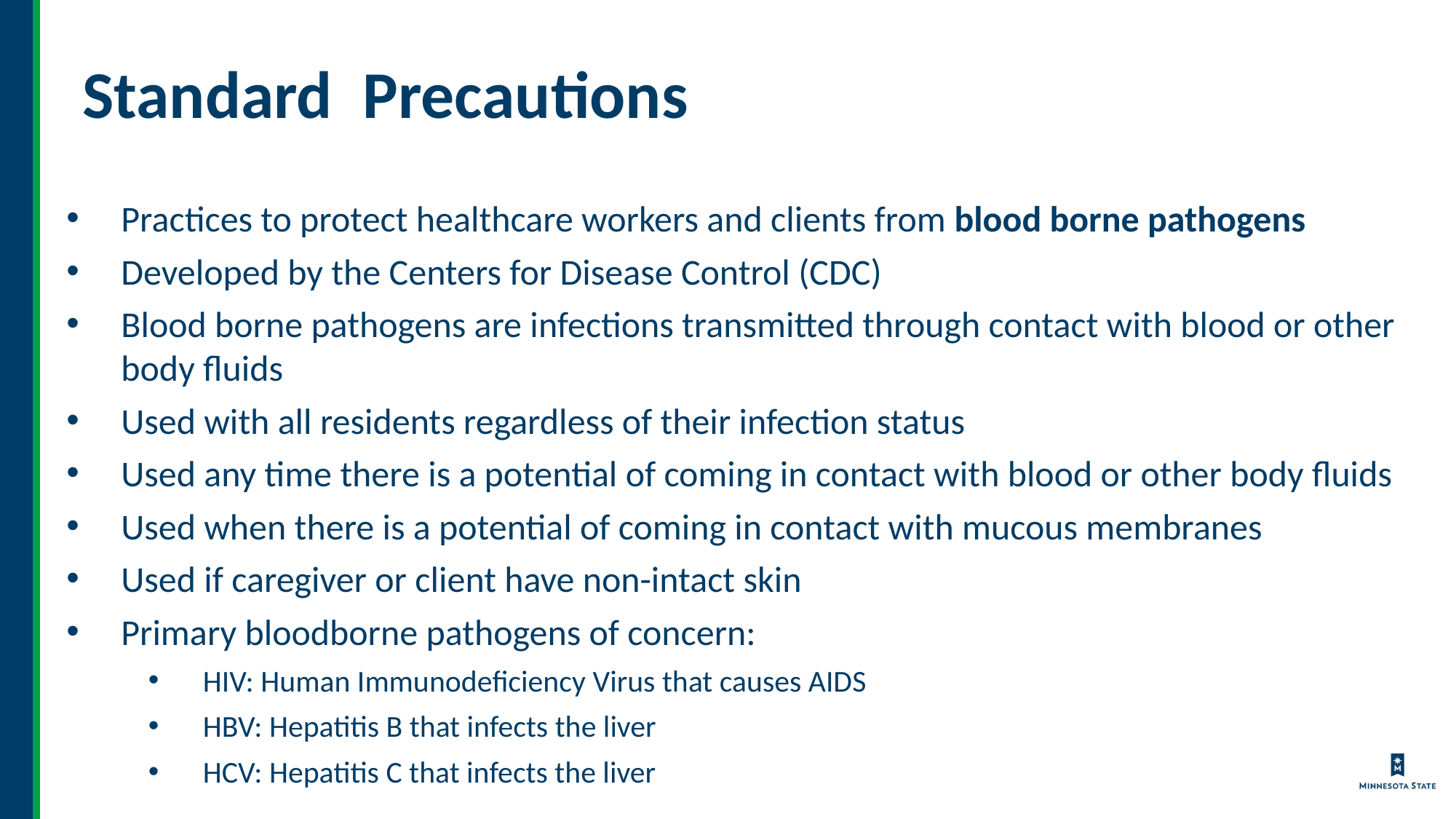

# Standard  Precautions
Practices to protect healthcare workers and clients from blood borne pathogens
Developed by the Centers for Disease Control (CDC)
Blood borne pathogens are infections transmitted through contact with blood or other body fluids
Used with all residents regardless of their infection status
Used any time there is a potential of coming in contact with blood or other body fluids
Used when there is a potential of coming in contact with mucous membranes
Used if caregiver or client have non-intact skin
Primary bloodborne pathogens of concern:
HIV: Human Immunodeficiency Virus that causes AIDS
HBV: Hepatitis B that infects the liver
HCV: Hepatitis C that infects the liver